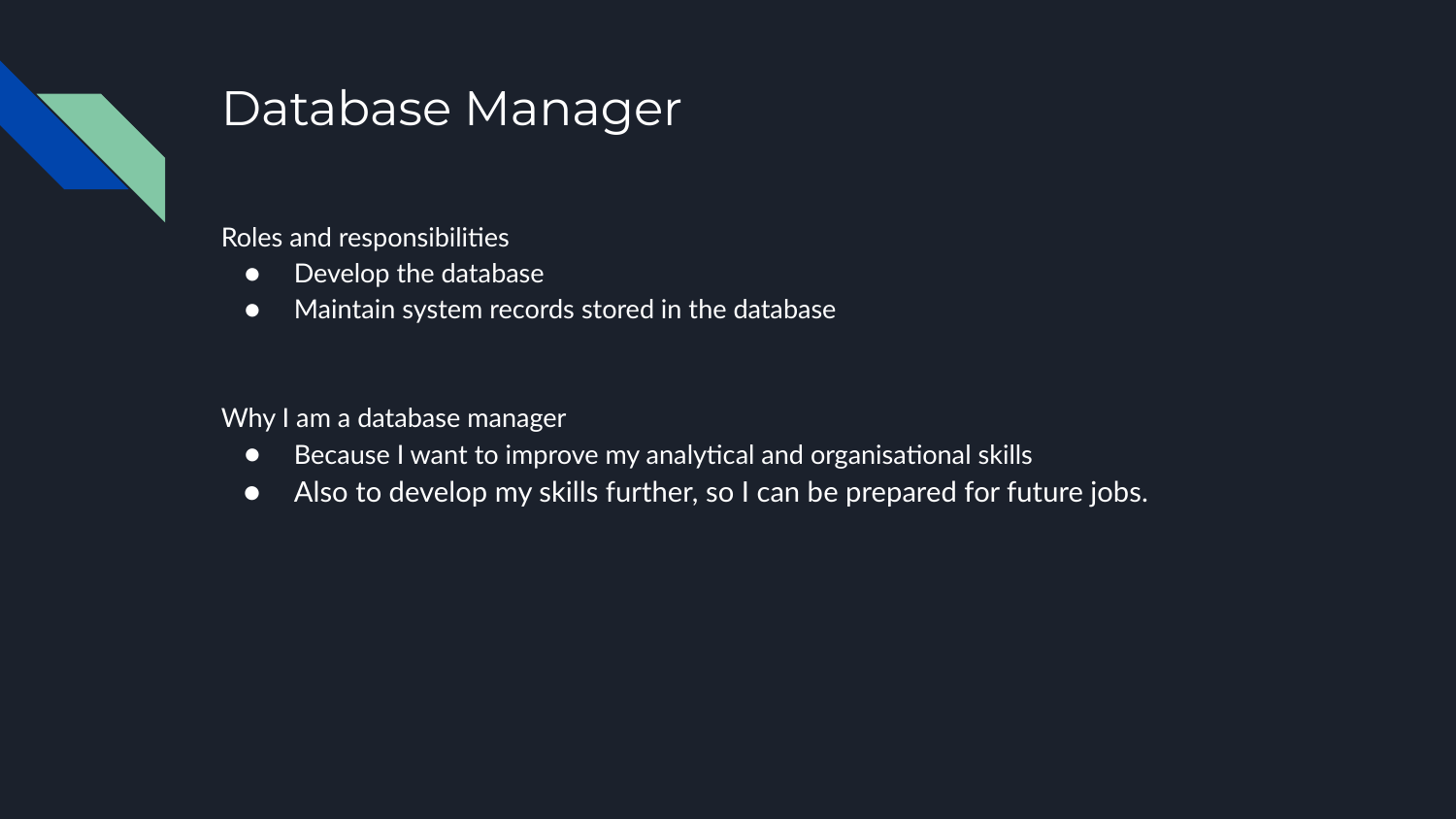

# Database Manager
Roles and responsibilities
Develop the database
Maintain system records stored in the database

Why I am a database manager
Because I want to improve my analytical and organisational skills
Also to develop my skills further, so I can be prepared for future jobs.